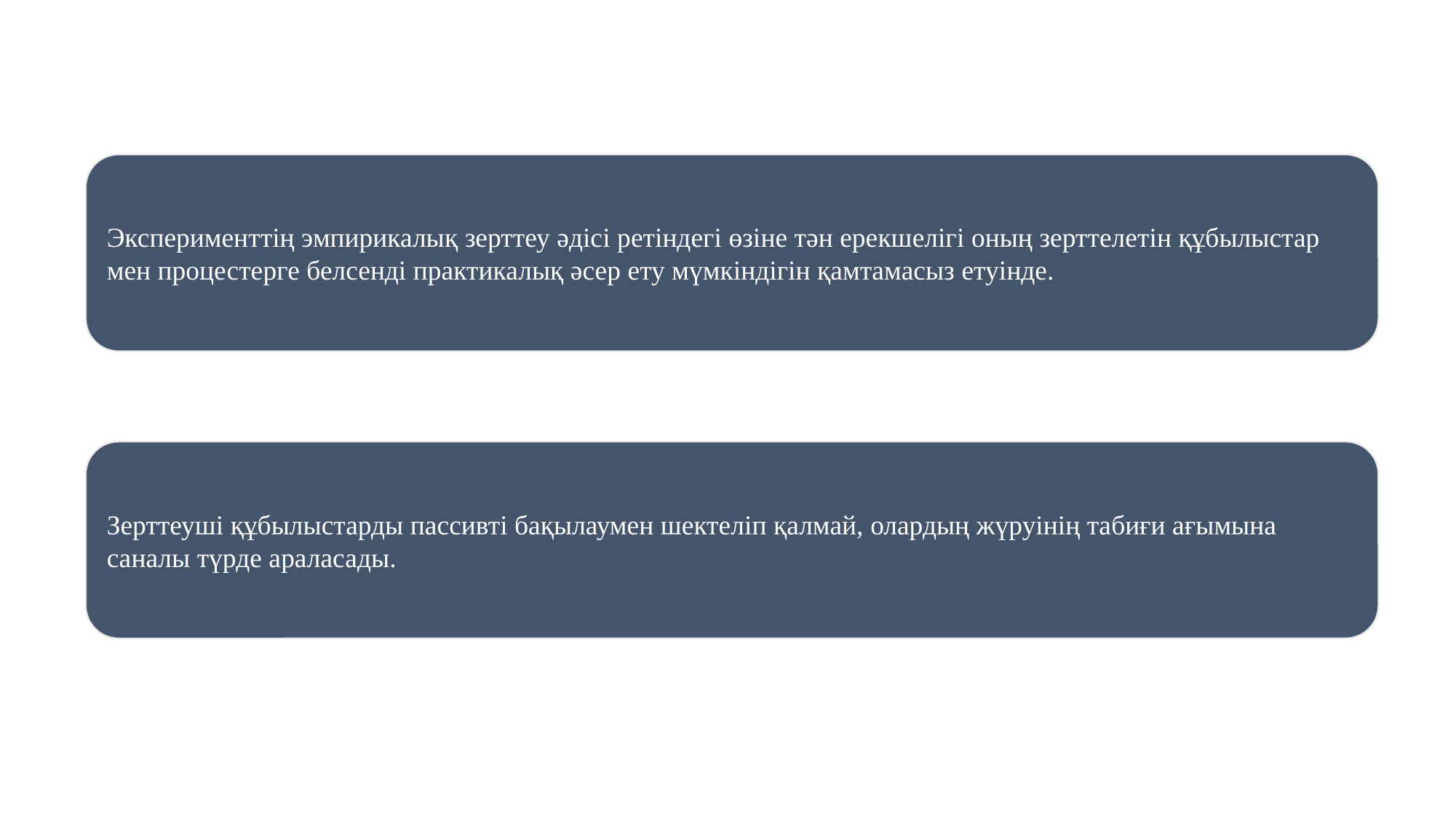

Эксперименттің эмпирикалық зерттеу әдісі ретіндегі өзіне тән ерекшелігі оның зерттелетін құбылыстар мен процестерге белсенді практикалық әсер ету мүмкіндігін қамтамасыз етуінде.
Зерттеуші құбылыстарды пассивті бақылаумен шектеліп қалмай, олардың жүруінің табиғи ағымына саналы түрде араласады.